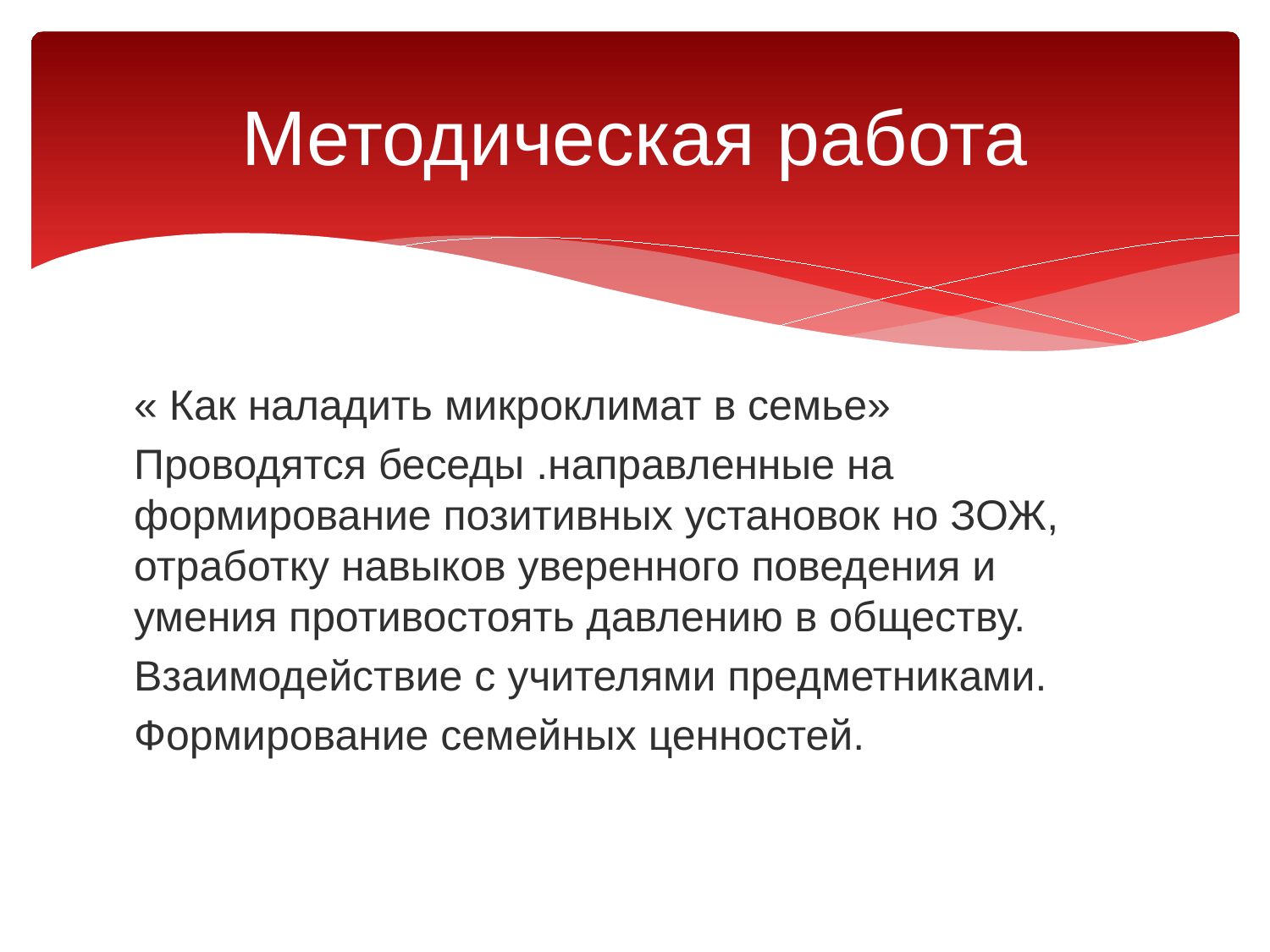

# Методическая работа
« Как наладить микроклимат в семье»
Проводятся беседы .направленные на формирование позитивных установок но ЗОЖ, отработку навыков уверенного поведения и умения противостоять давлению в обществу.
Взаимодействие с учителями предметниками.
Формирование семейных ценностей.